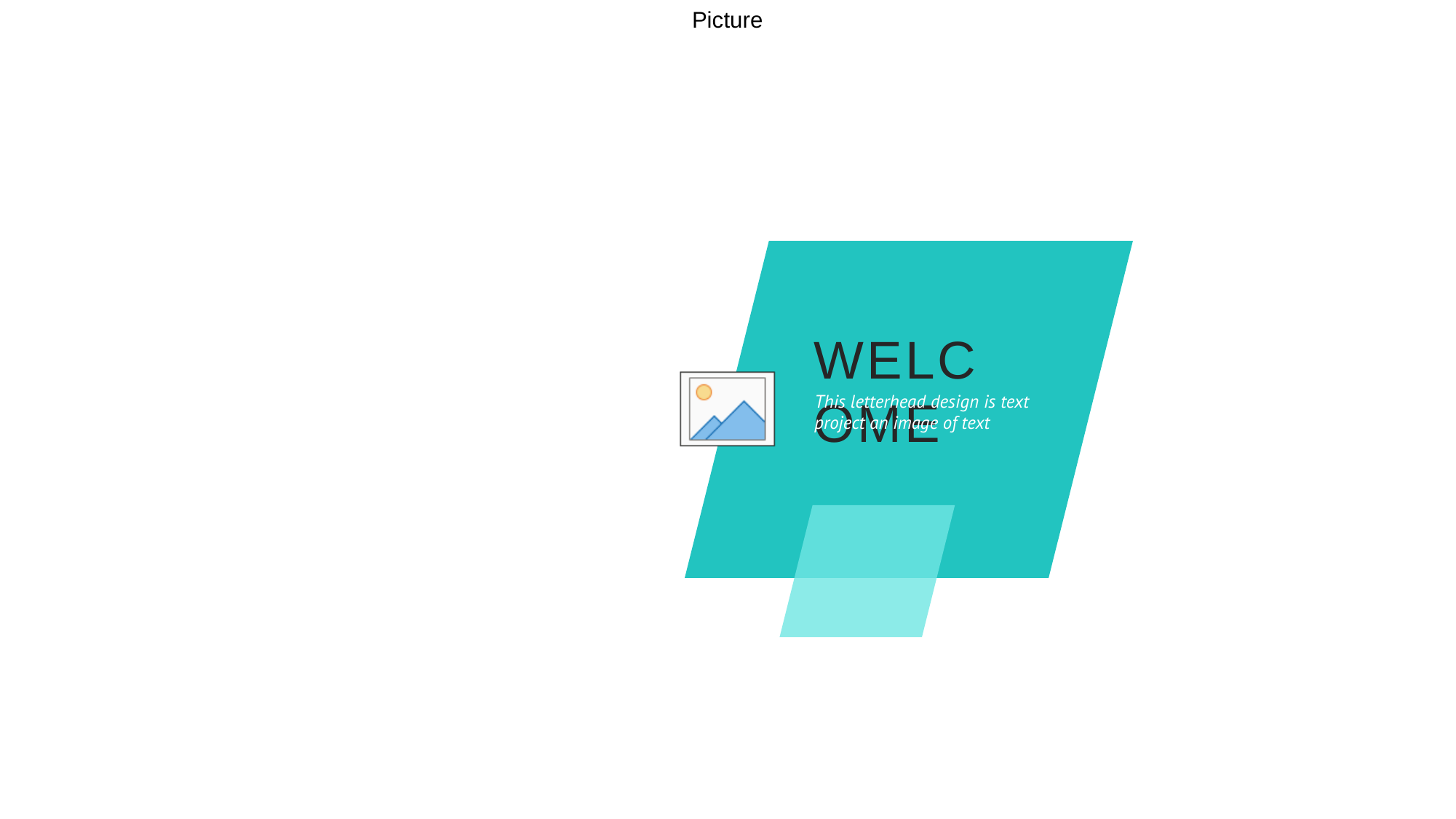

WELCOME
This letterhead design is text project an image of text

www.website.com
2